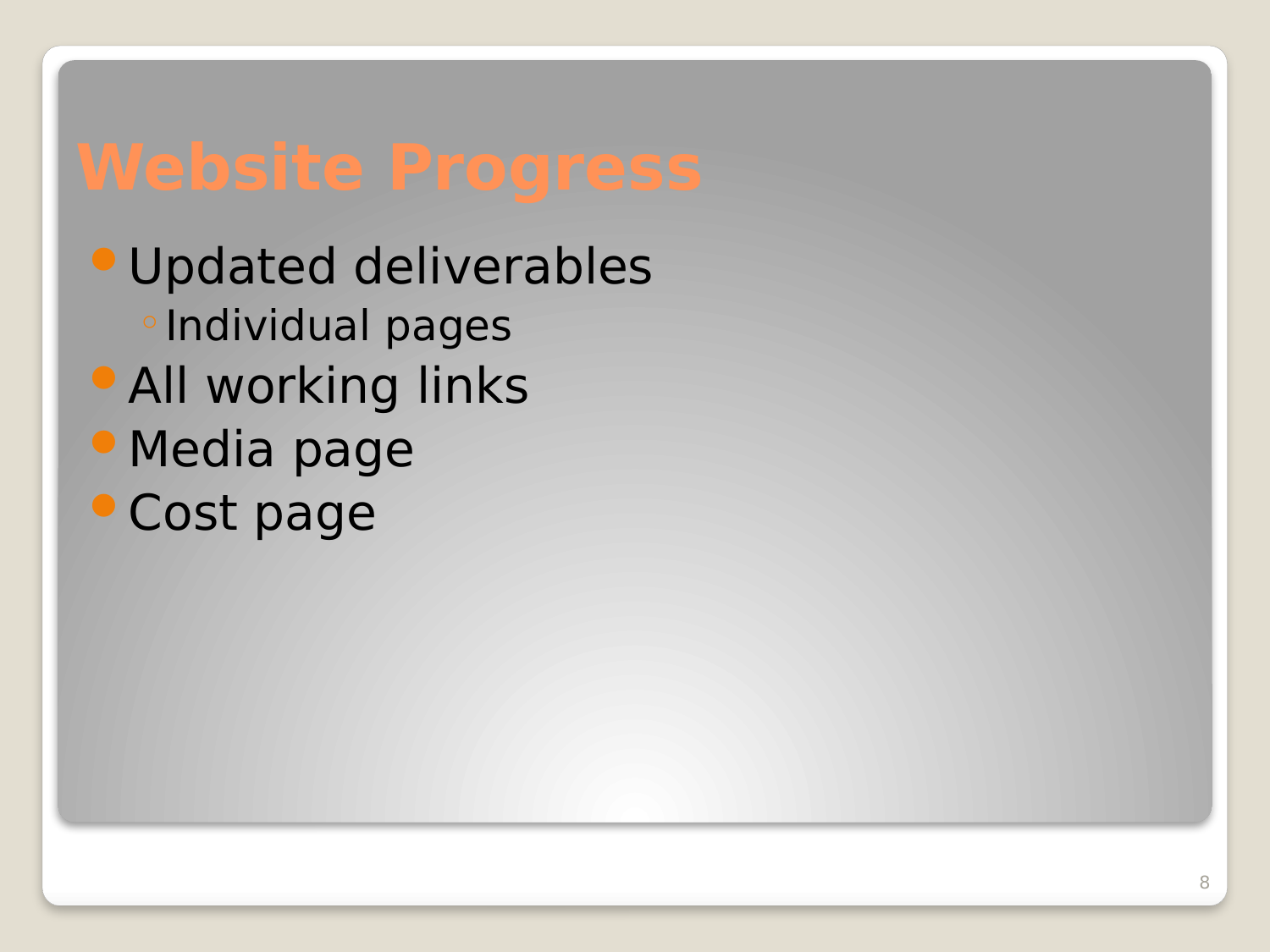

# Website Progress
Updated deliverables
Individual pages
All working links
Media page
Cost page

8